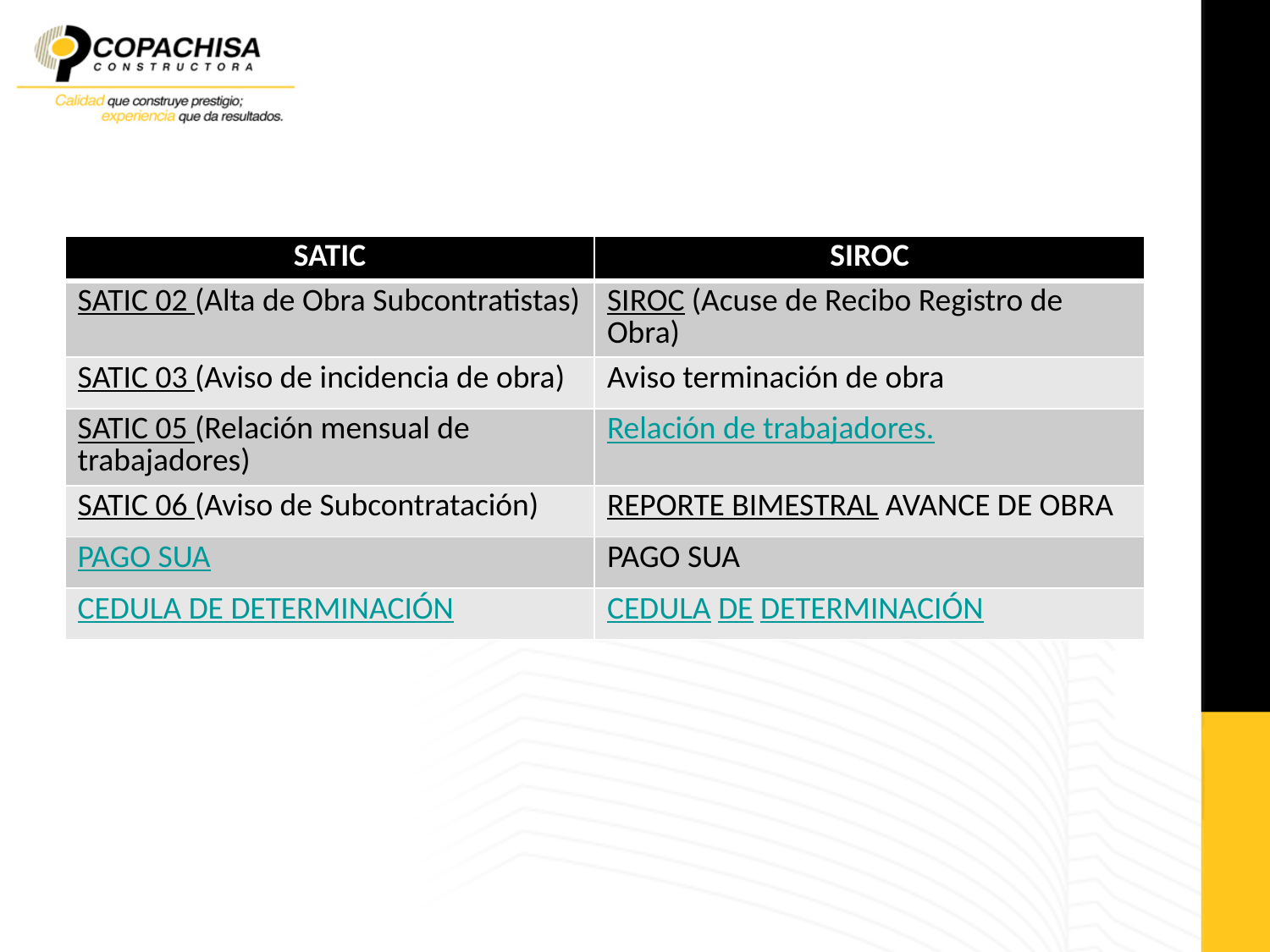

| SATIC | SIROC |
| --- | --- |
| SATIC 02 (Alta de Obra Subcontratistas) | SIROC (Acuse de Recibo Registro de Obra) |
| SATIC 03 (Aviso de incidencia de obra) | Aviso terminación de obra |
| SATIC 05 (Relación mensual de trabajadores) | Relación de trabajadores. |
| SATIC 06 (Aviso de Subcontratación) | REPORTE BIMESTRAL AVANCE DE OBRA |
| PAGO SUA | PAGO SUA |
| CEDULA DE DETERMINACIÓN | CEDULA DE DETERMINACIÓN |